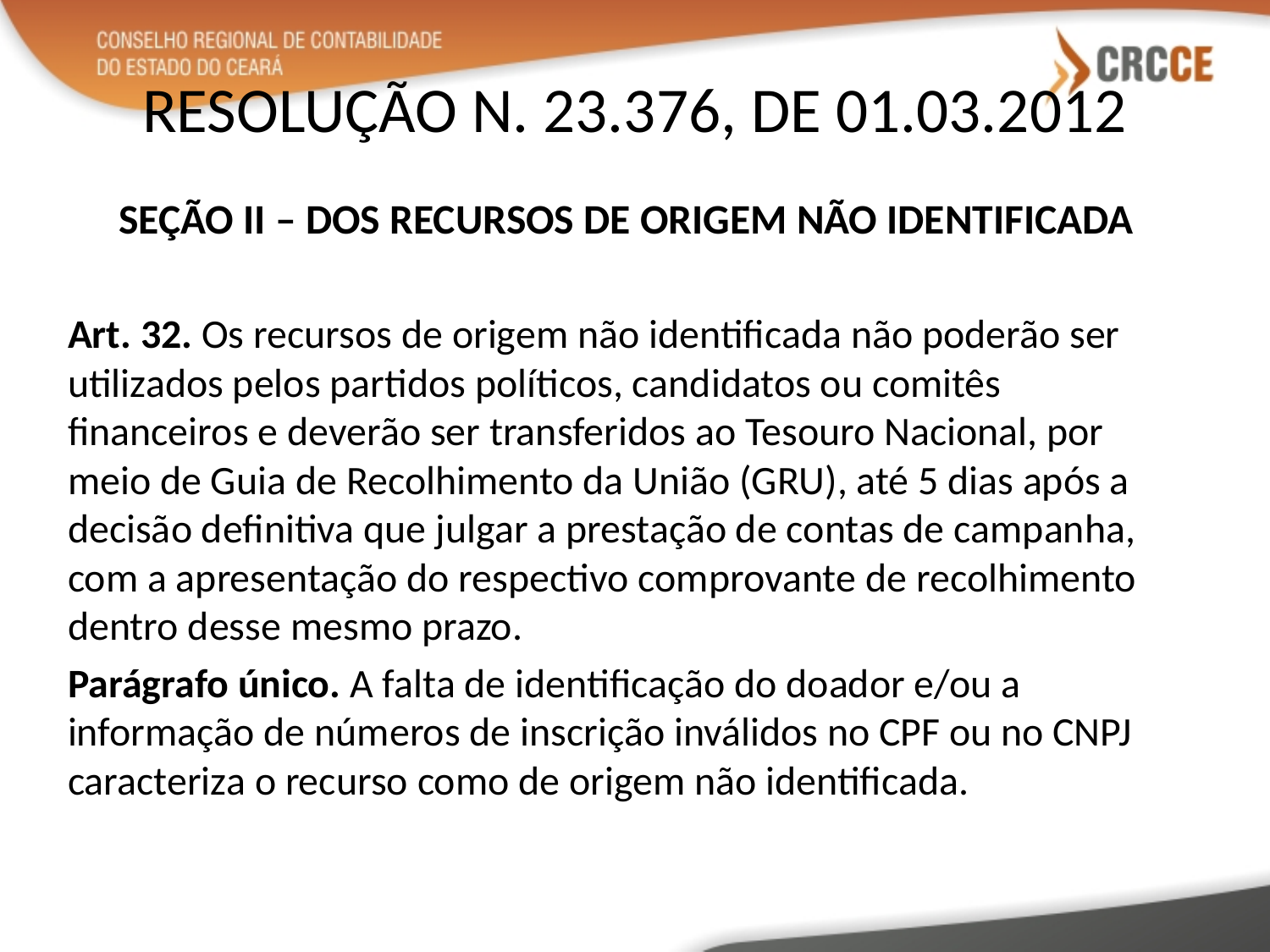

# RESOLUÇÃO N. 23.376, DE 01.03.2012
SEÇÃO II – DOS RECURSOS DE ORIGEM NÃO IDENTIFICADA

Art. 32. Os recursos de origem não identificada não poderão ser utilizados pelos partidos políticos, candidatos ou comitês financeiros e deverão ser transferidos ao Tesouro Nacional, por meio de Guia de Recolhimento da União (GRU), até 5 dias após a decisão definitiva que julgar a prestação de contas de campanha, com a apresentação do respectivo comprovante de recolhimento dentro desse mesmo prazo.
Parágrafo único. A falta de identificação do doador e/ou a informação de números de inscrição inválidos no CPF ou no CNPJ caracteriza o recurso como de origem não identificada.